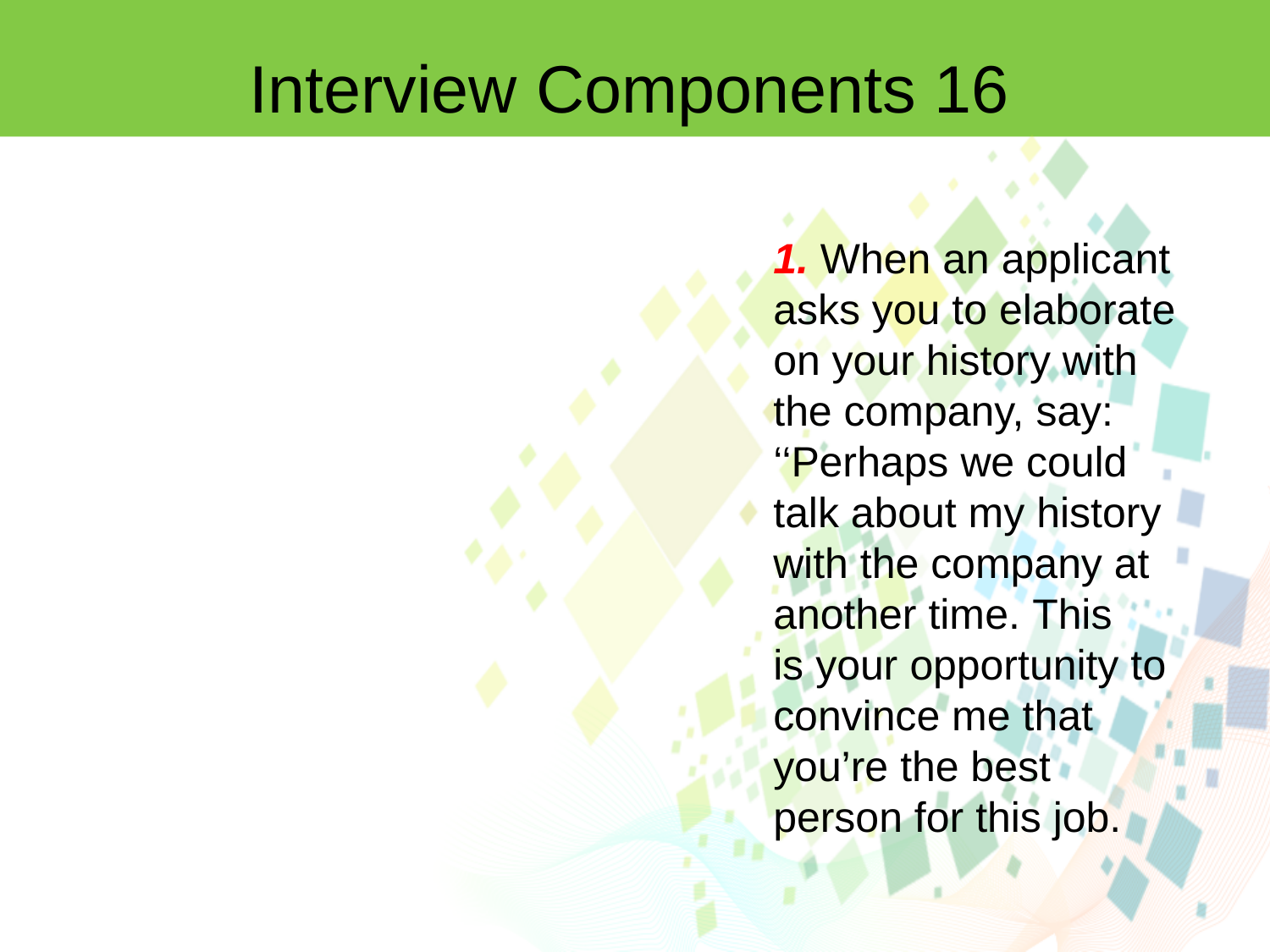

Interview Components 16
1. When an applicant asks you to elaborate on your history with the company, say:
‘‘Perhaps we could talk about my history with the company at another time. This
is your opportunity to convince me that you’re the best person for this job.